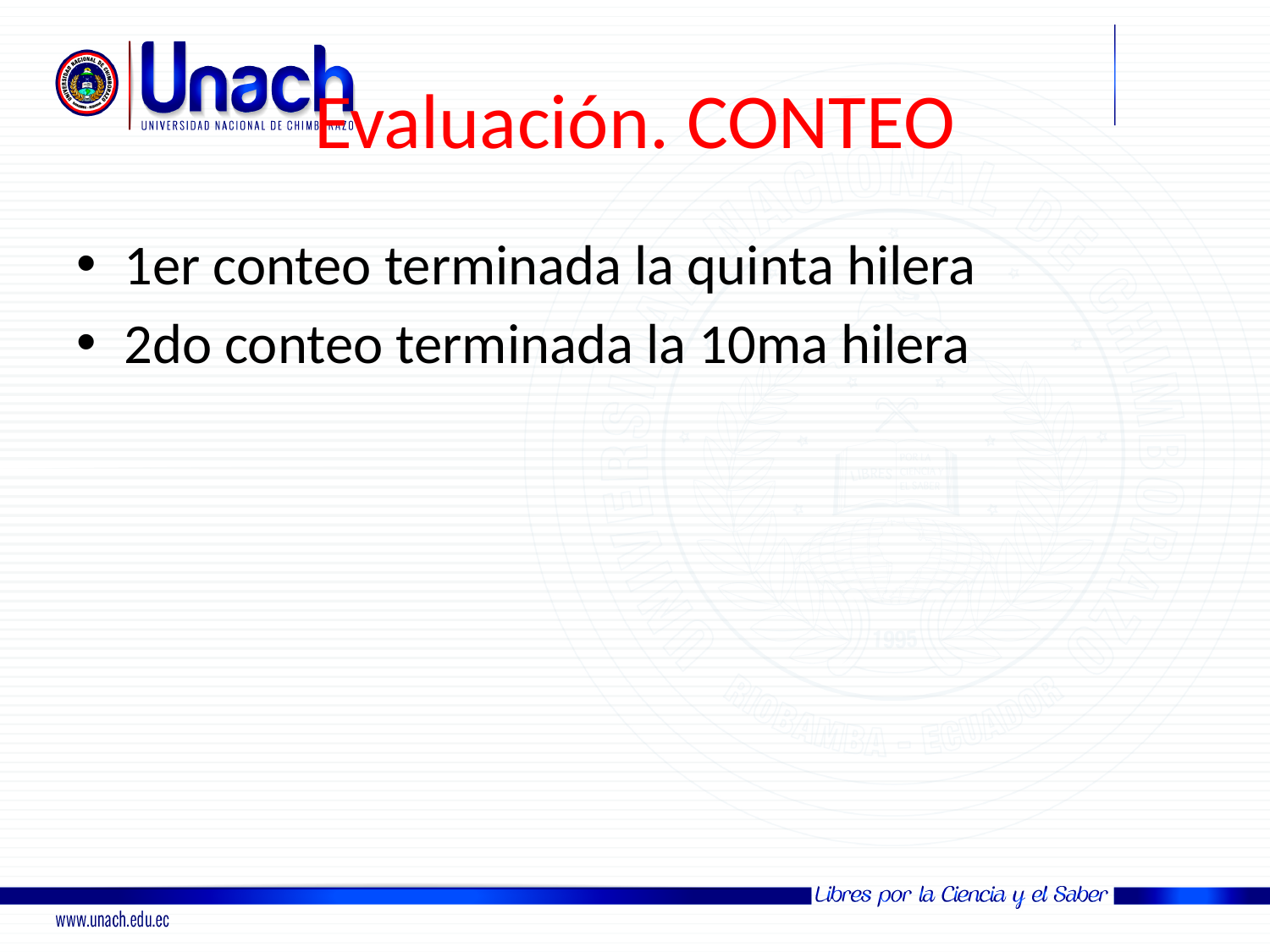

# Evaluación. CONTEO
1er conteo terminada la quinta hilera
2do conteo terminada la 10ma hilera